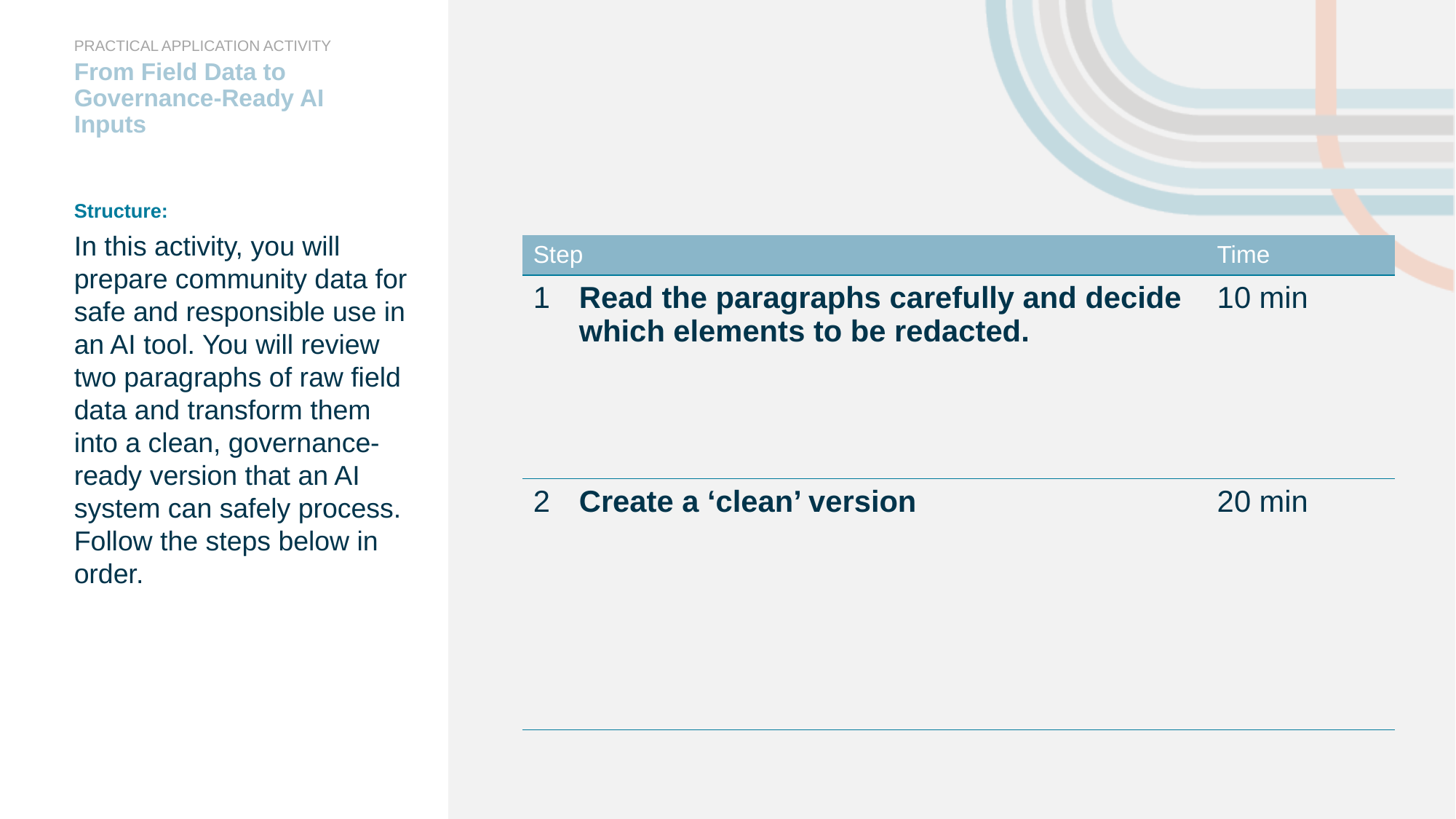

PRACTICAL APPLICATION ACTIVITY
From Field Data to Governance-Ready AI Inputs
Structure:
In this activity, you will prepare community data for safe and responsible use in an AI tool. You will review two paragraphs of raw field data and transform them into a clean, governance-ready version that an AI system can safely process. Follow the steps below in order.
| Step |  | Time |
| --- | --- | --- |
| 1 | Read the paragraphs carefully and decide which elements to be redacted. | 10 min |
| 2 | Create a ‘clean’ version | 20 min |